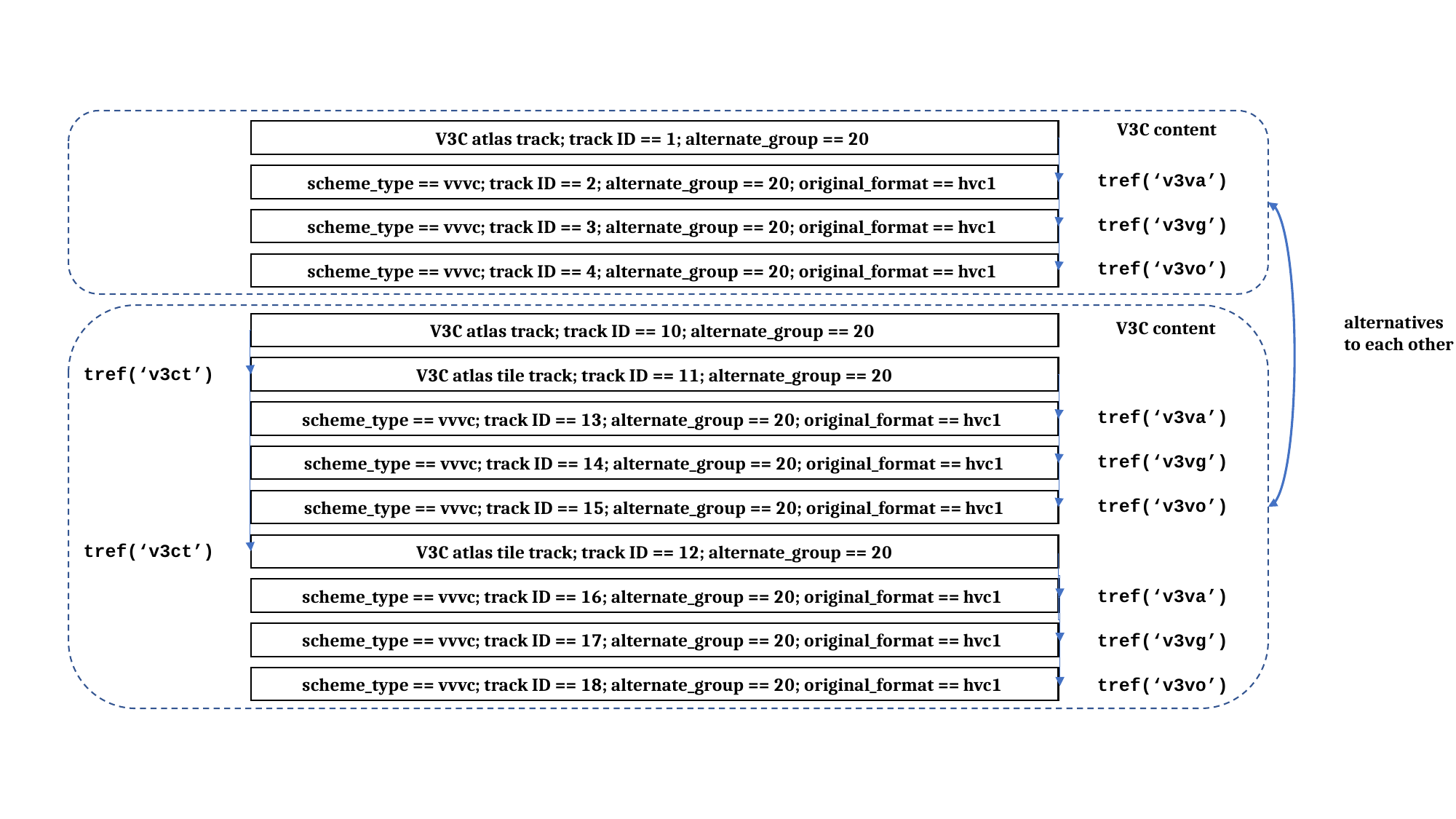

V3C content
V3C atlas track; track ID == 1; alternate_group == 20
tref(‘v3va’)
scheme_type == vvvc; track ID == 2; alternate_group == 20; original_format == hvc1
tref(‘v3vg’)
scheme_type == vvvc; track ID == 3; alternate_group == 20; original_format == hvc1
tref(‘v3vo’)
scheme_type == vvvc; track ID == 4; alternate_group == 20; original_format == hvc1

alternatives
to each other
V3C content
V3C atlas track; track ID == 10; alternate_group == 20
tref(‘v3ct’)
V3C atlas tile track; track ID == 11; alternate_group == 20
tref(‘v3va’)
scheme_type == vvvc; track ID == 13; alternate_group == 20; original_format == hvc1
tref(‘v3vg’)
scheme_type == vvvc; track ID == 14; alternate_group == 20; original_format == hvc1
tref(‘v3vo’)
scheme_type == vvvc; track ID == 15; alternate_group == 20; original_format == hvc1
tref(‘v3ct’)
V3C atlas tile track; track ID == 12; alternate_group == 20
scheme_type == vvvc; track ID == 16; alternate_group == 20; original_format == hvc1
tref(‘v3va’)
scheme_type == vvvc; track ID == 17; alternate_group == 20; original_format == hvc1
tref(‘v3vg’)
scheme_type == vvvc; track ID == 18; alternate_group == 20; original_format == hvc1
tref(‘v3vo’)